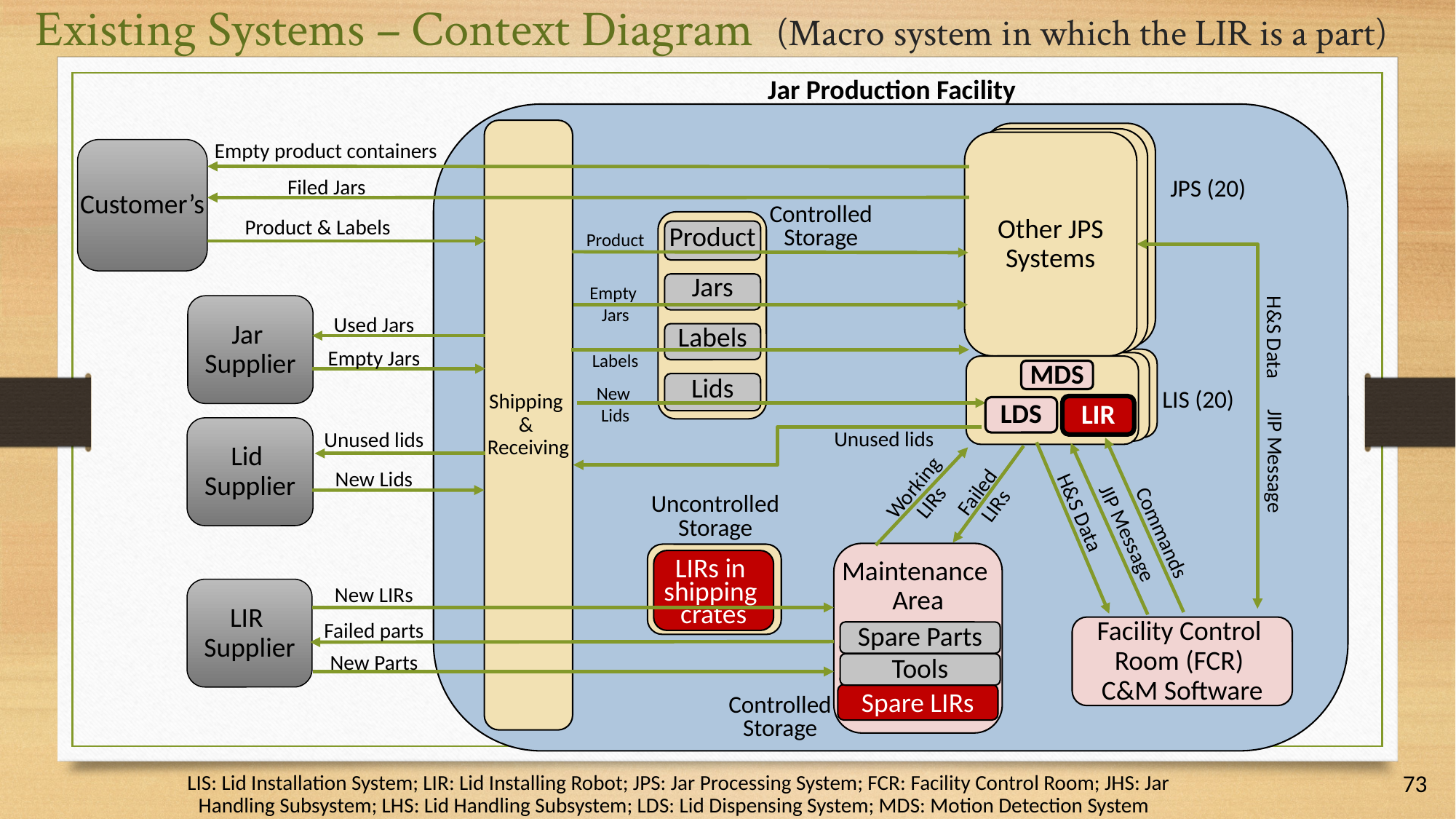

Existing Systems – Context Diagram  (Macro system in which the LIR is a part)
Jar Production Facility

Shipping
&
Receiving
JPS
Conveyor belt
w/filled jars

JPS
Conveyor belt
w/filled jars

Empty product containers
Other JPS
Systems

Customer’s
 JPS (20)
Filed Jars
Controlled
Storage
Product & Labels

Product
Product
Jars
Empty
Jars
Jar
Supplier
Used Jars
Labels
Empty Jars
H&S Data
Labels
MDS
Lids
New
Lids
LIS (20)
LIR
LDS
Lid
Supplier
Unused lids
Unused lids
New Lids
Working
LIRs
JIP Message
Failed
LIRs
Uncontrolled Storage
H&S Data
JIP Message
Commands
Maintenance
Area

LIRs in
shipping
crates
New LIRs
LIR
Supplier
Failed parts
Facility Control
Room (FCR)
C&M Software
Spare Parts
New Parts
Tools
Spare LIRs
Controlled
Storage
LIS: Lid Installation System; LIR: Lid Installing Robot; JPS: Jar Processing System; FCR: Facility Control Room; JHS: Jar Handling Subsystem; LHS: Lid Handling Subsystem; LDS: Lid Dispensing System; MDS: Motion Detection System
73